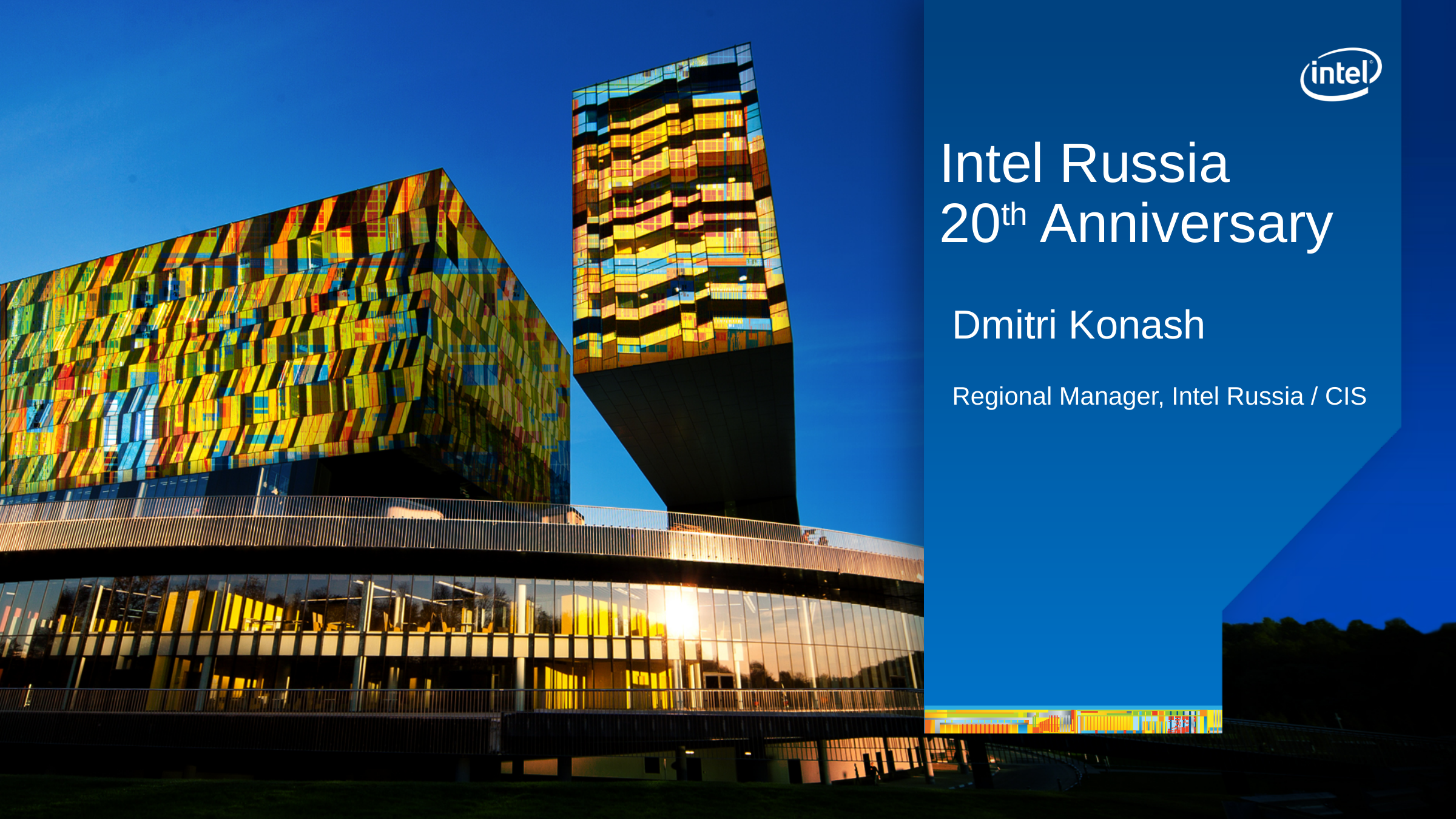

# Intel Russia 20th Anniversary
Dmitri Konash
Regional Manager, Intel Russia / CIS